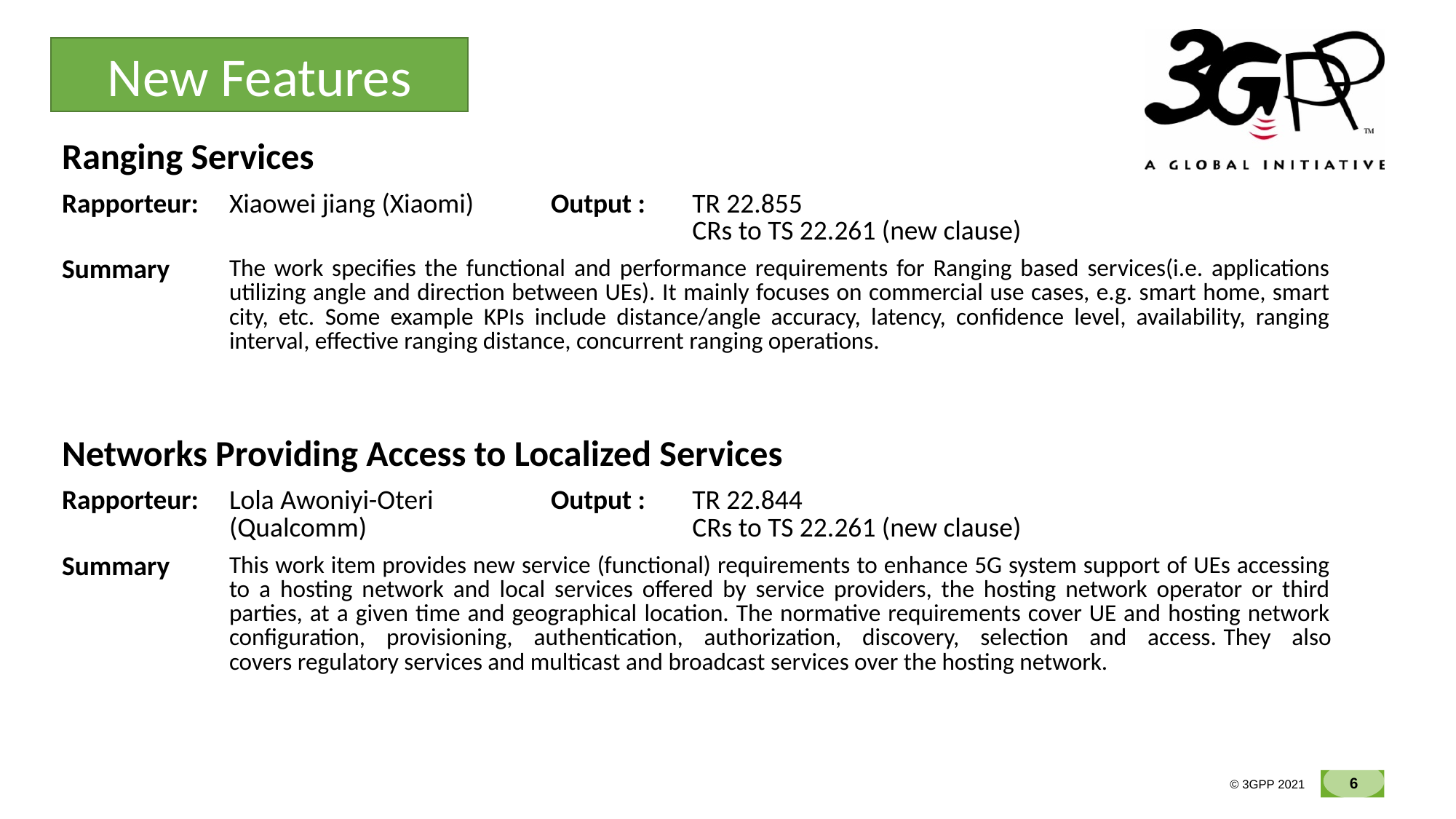

New Features
| Ranging Services |  |  |  |
| --- | --- | --- | --- |
| Rapporteur: | Xiaowei jiang (Xiaomi) | Output : | TR 22.855 CRs to TS 22.261 (new clause) |
| Summary | The work specifies the functional and performance requirements for Ranging based services(i.e. applications utilizing angle and direction between UEs). It mainly focuses on commercial use cases, e.g. smart home, smart city, etc. Some example KPIs include distance/angle accuracy, latency, confidence level, availability, ranging interval, effective ranging distance, concurrent ranging operations. |  |  |
| Networks Providing Access to Localized Services |  |  |  |
| --- | --- | --- | --- |
| Rapporteur: | Lola Awoniyi-Oteri (Qualcomm) | Output : | TR 22.844 CRs to TS 22.261 (new clause) |
| Summary | This work item provides new service (functional) requirements to enhance 5G system support of UEs accessing to a hosting network and local services offered by service providers, the hosting network operator or third parties, at a given time and geographical location. The normative requirements cover UE and hosting network configuration, provisioning, authentication, authorization, discovery, selection and access. They also covers regulatory services and multicast and broadcast services over the hosting network. |  |  |